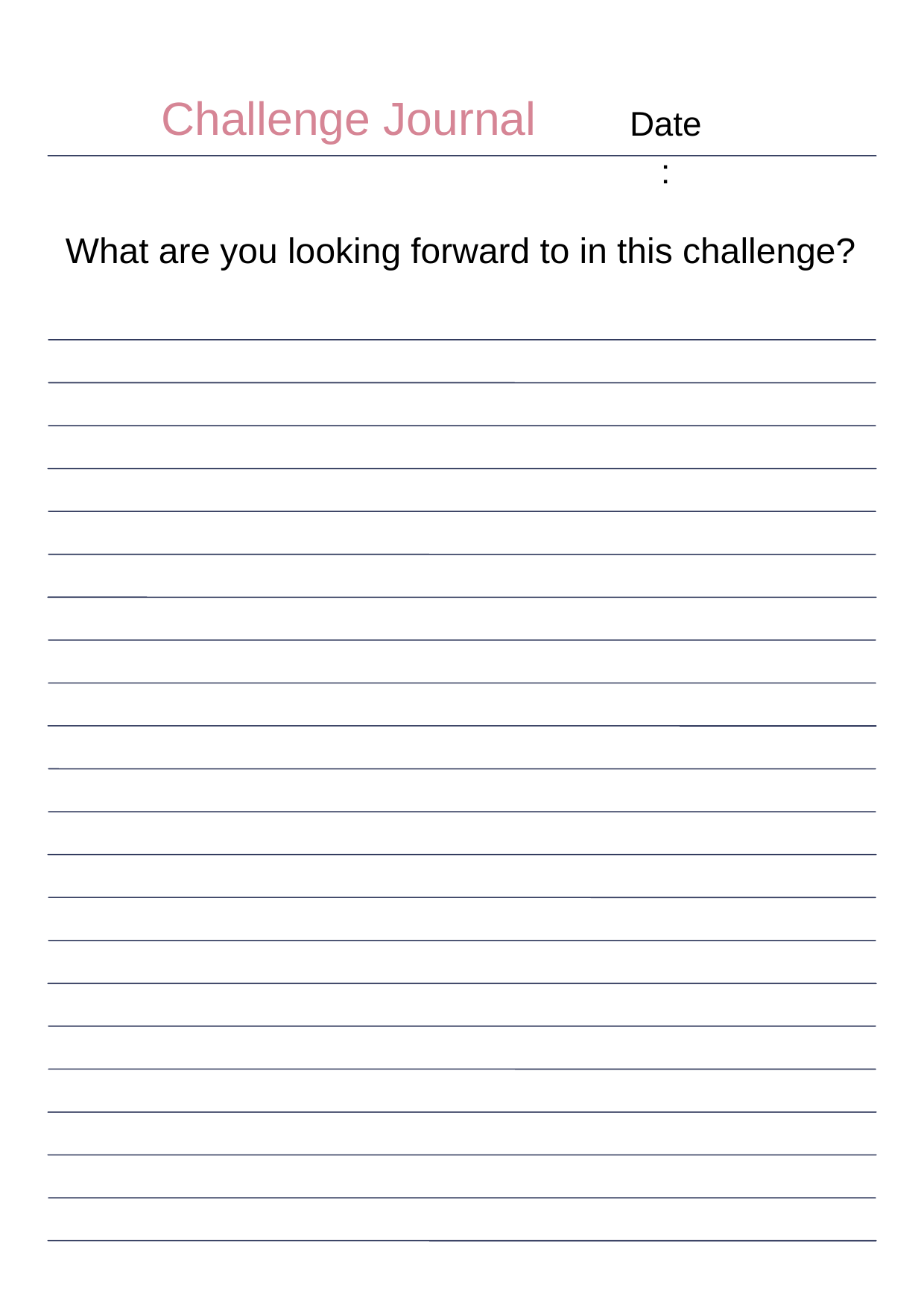

Challenge Journal
Date:

What are you looking forward to in this challenge?